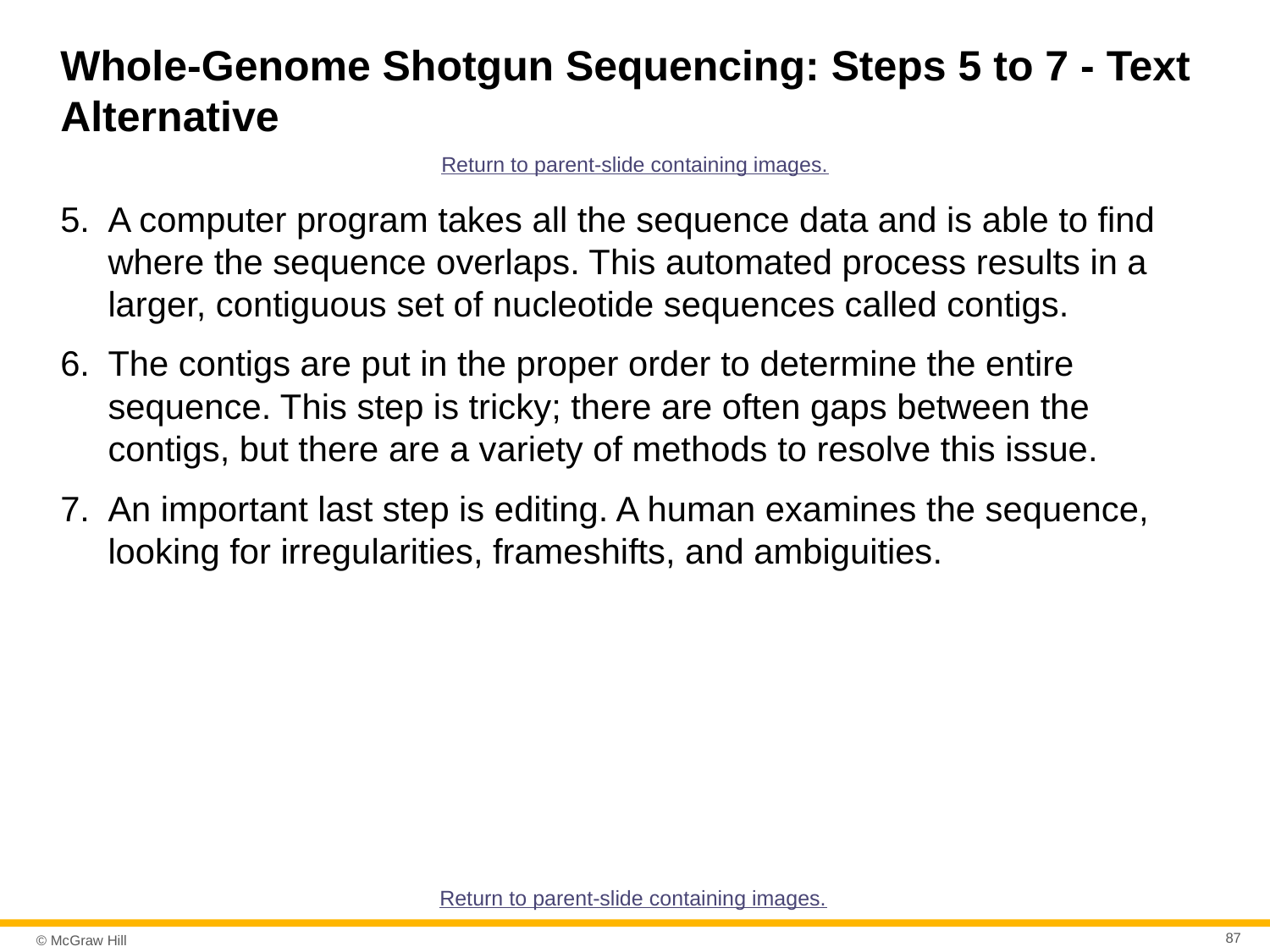

# Whole-Genome Shotgun Sequencing: Steps 5 to 7 - Text Alternative
Return to parent-slide containing images.
A computer program takes all the sequence data and is able to find where the sequence overlaps. This automated process results in a larger, contiguous set of nucleotide sequences called contigs.
The contigs are put in the proper order to determine the entire sequence. This step is tricky; there are often gaps between the contigs, but there are a variety of methods to resolve this issue.
An important last step is editing. A human examines the sequence, looking for irregularities, frameshifts, and ambiguities.
Return to parent-slide containing images.